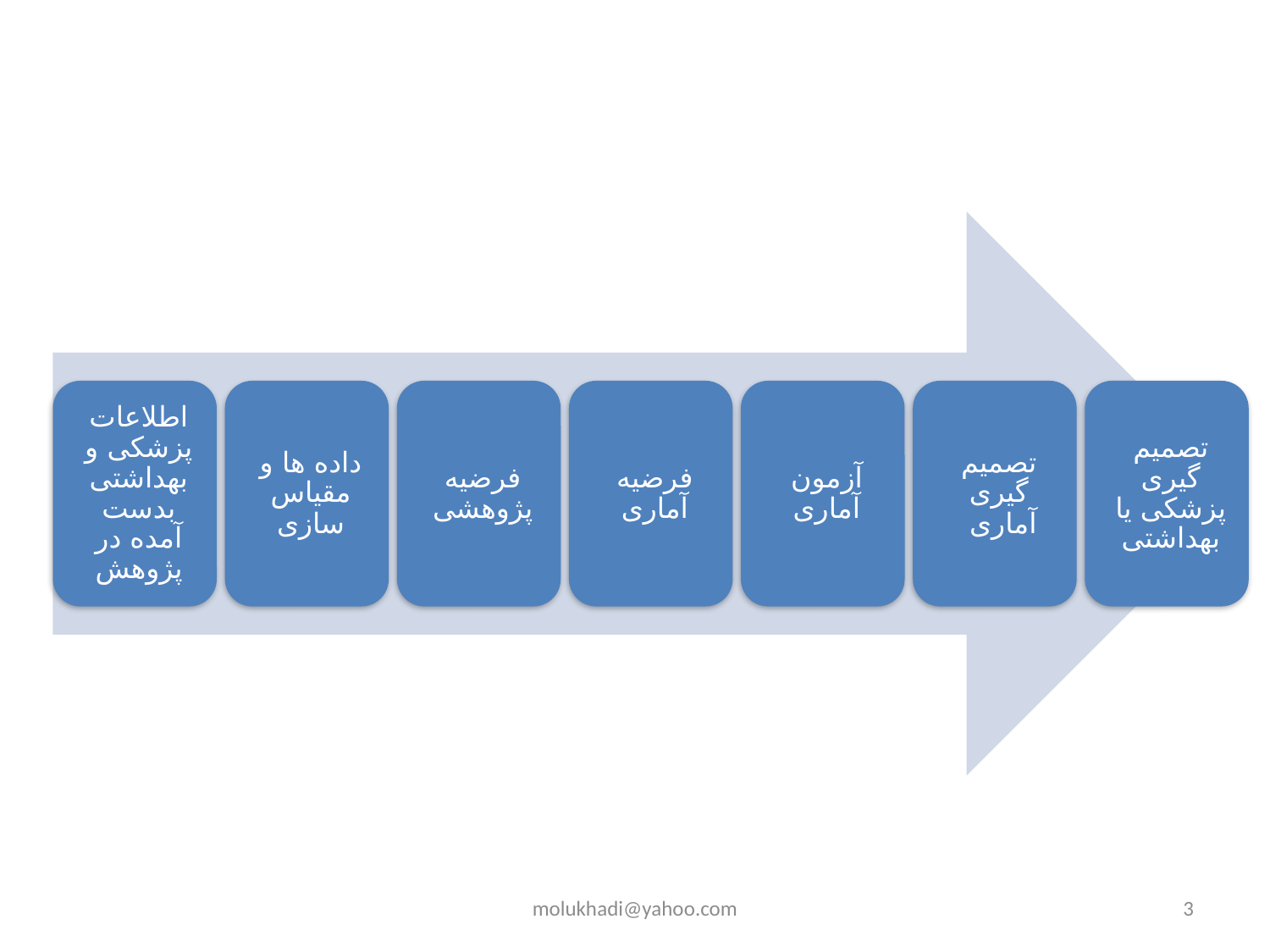

اطلاعات پزشکی و بهداشتی بدست آمده در پژوهش
داده ها و مقیاس سازی
فرضیه پژوهشی
فرضیه آماری
آزمون آماری
تصمیم گیری آماری
تصمیم گیری پزشکی یا بهداشتی
molukhadi@yahoo.com
3